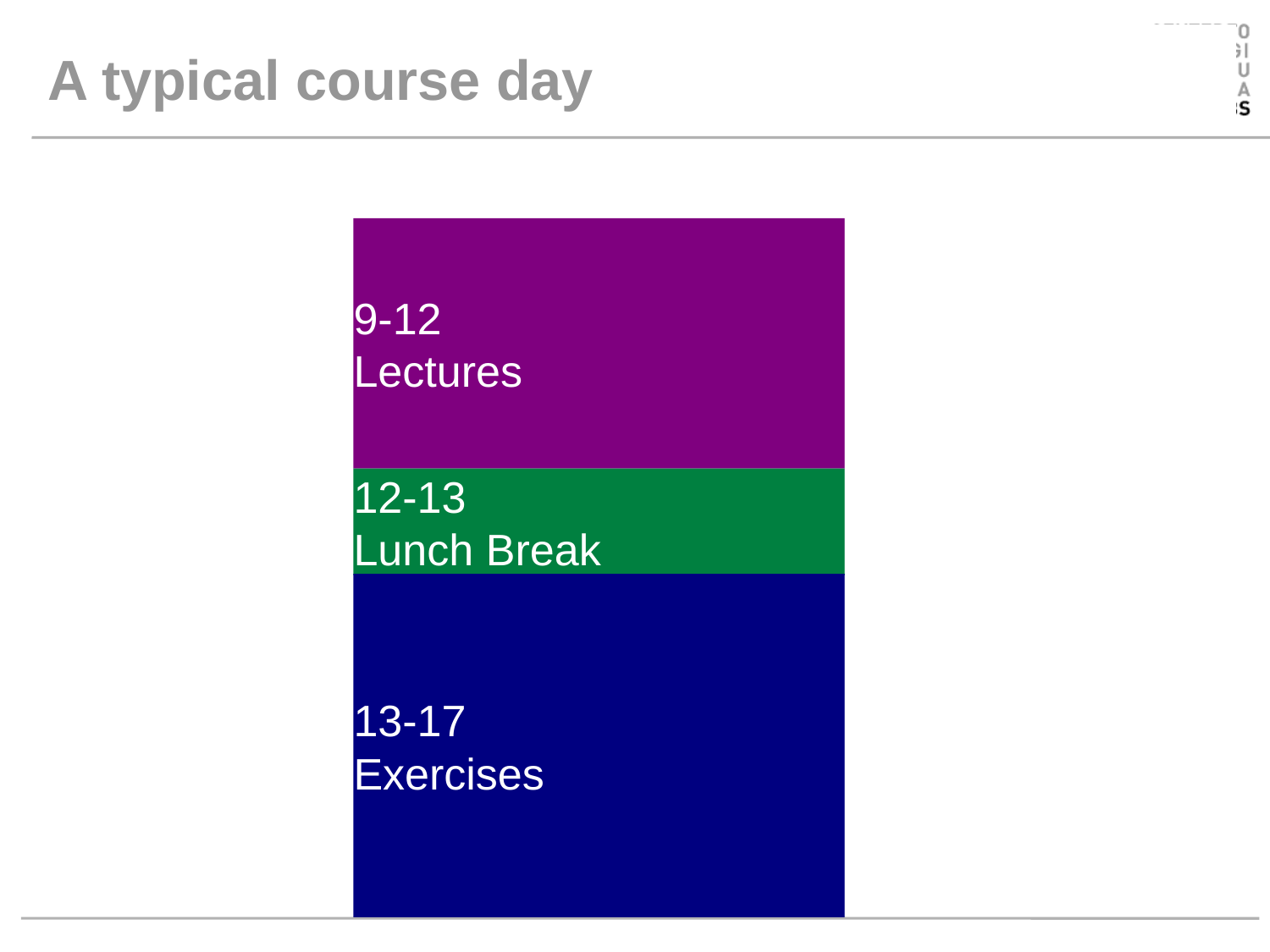

# A typical course day
9-12
Lectures
12-13
Lunch Break
13-17
Exercises